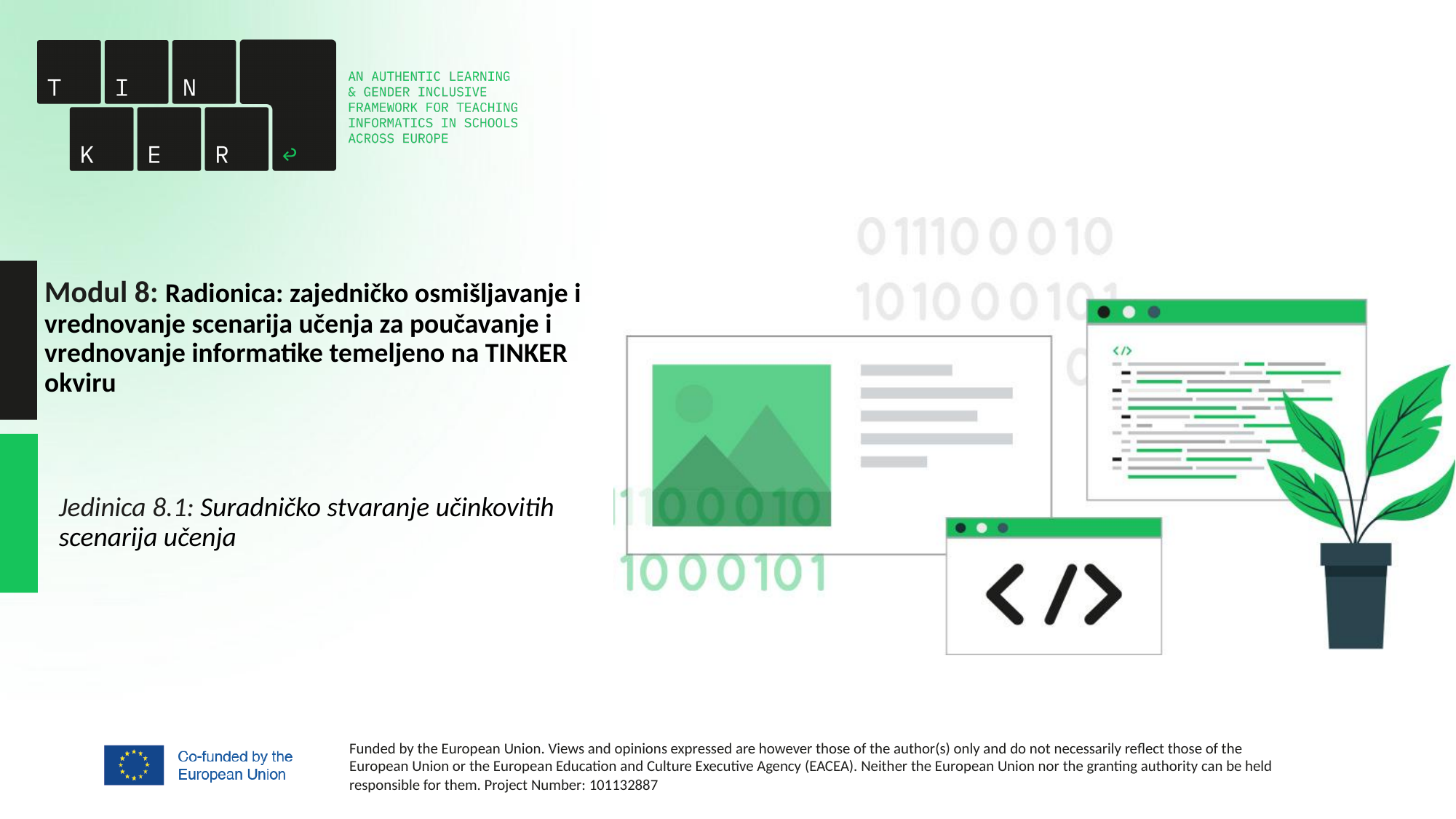

# Modul 8: Radionica: zajedničko osmišljavanje i vrednovanje scenarija učenja za poučavanje i vrednovanje informatike temeljeno na TINKER okviru
Jedinica 8.1: Suradničko stvaranje učinkovitih scenarija učenja